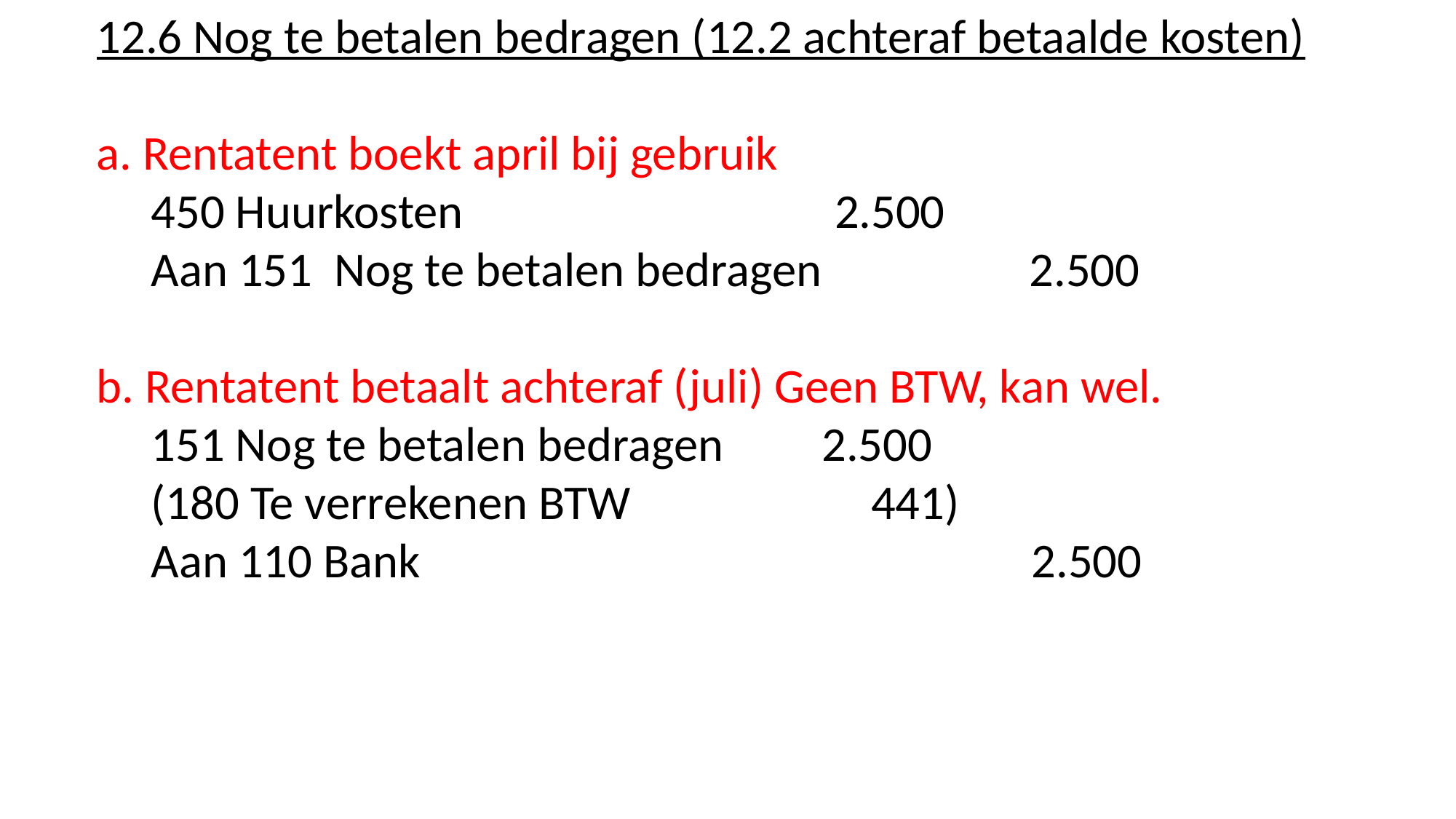

12.6 Nog te betalen bedragen (12.2 achteraf betaalde kosten)

a. Rentatent boekt april bij gebruik
     450 Huurkosten                                  2.500
     Aan 151  Nog te betalen bedragen                   2.500

b. Rentatent betaalt achteraf (juli) Geen BTW, kan wel.
     151 Nog te betalen bedragen         2.500
     (180 Te verrekenen BTW                      441)
     Aan 110 Bank                                                        2.500